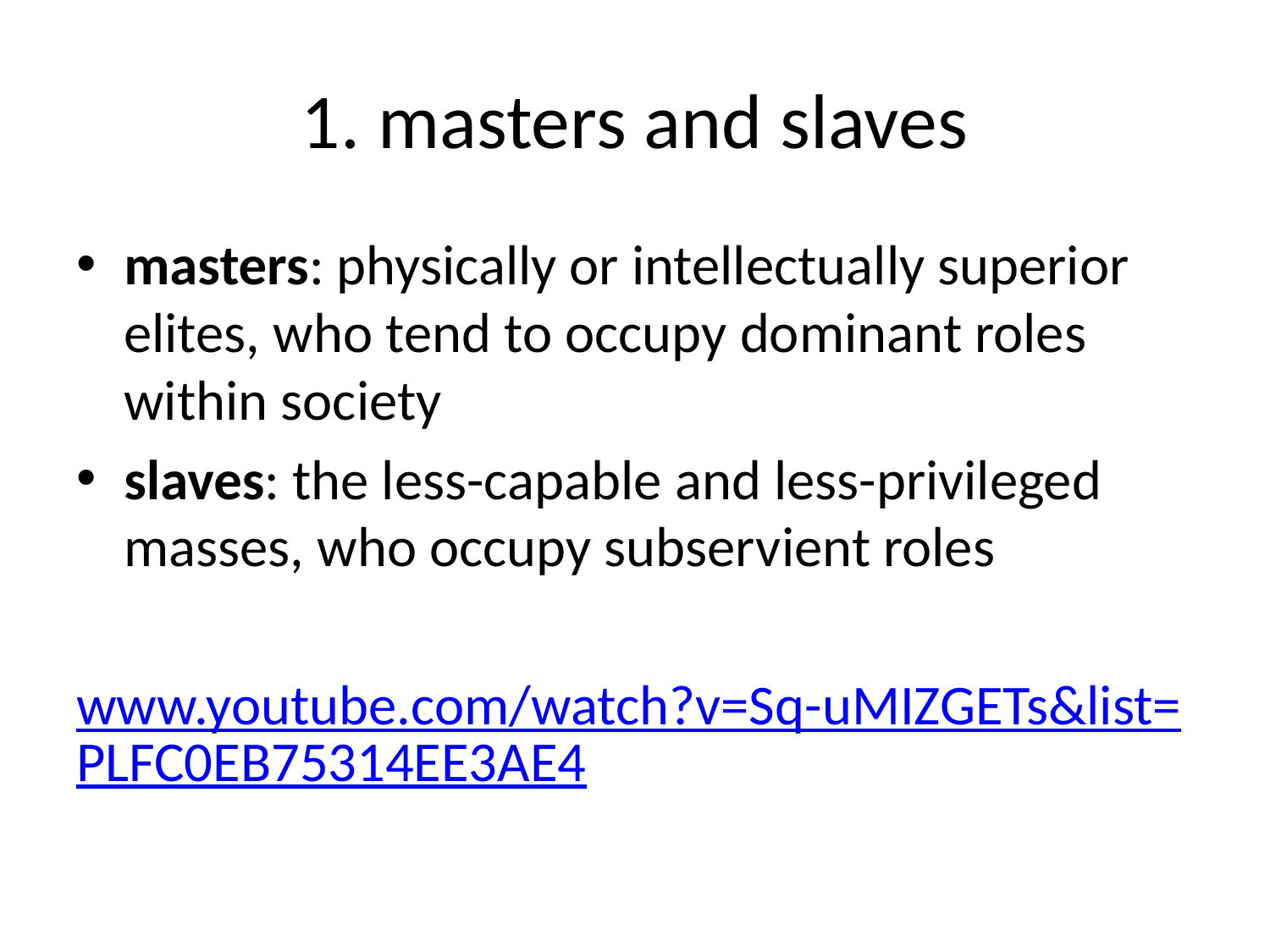

# 1. masters and slaves
masters: physically or intellectually superior elites, who tend to occupy dominant roles within society
slaves: the less-capable and less-privileged masses, who occupy subservient roles

www.youtube.com/watch?v=Sq-uMIZGETs&list=PLFC0EB75314EE3AE4